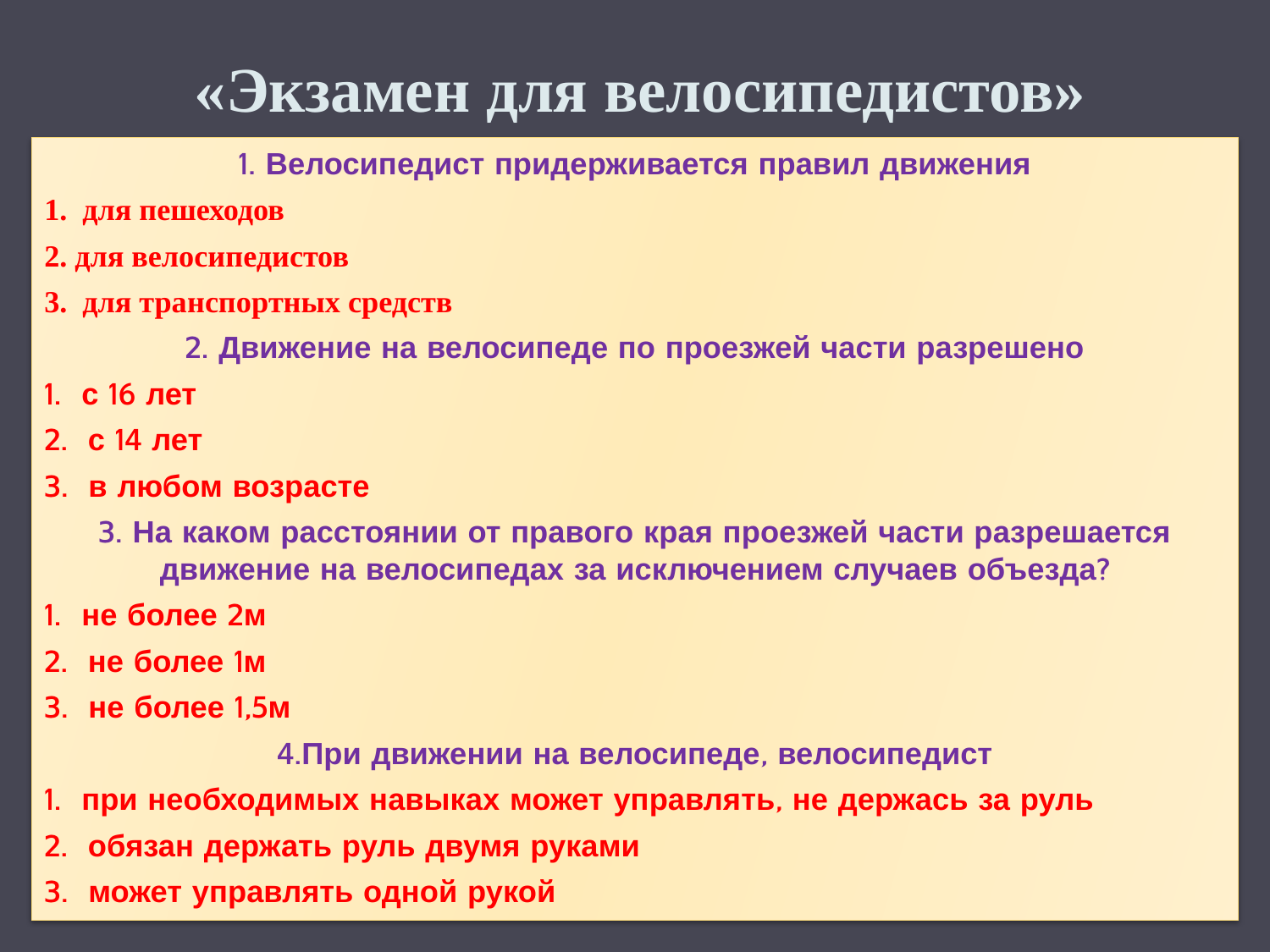

# «Экзамен для велосипедистов»
1. Велосипедист придерживается правил движения
1.  для пешеходов
2. для велосипедистов
3.  для транспортных средств
2. Движение на велосипеде по проезжей части разрешено
1.  с 16 лет
2.  с 14 лет
3.  в любом возрасте
3. На каком расстоянии от правого края проезжей части разрешается движение на велосипедах за исключением случаев объезда?
1.  не более 2м
2.  не более 1м
3.  не более 1,5м
4.При движении на велосипеде, велосипедист
1.  при необходимых навыках может управлять, не держась за руль
2.  обязан держать руль двумя руками
3.  может управлять одной рукой